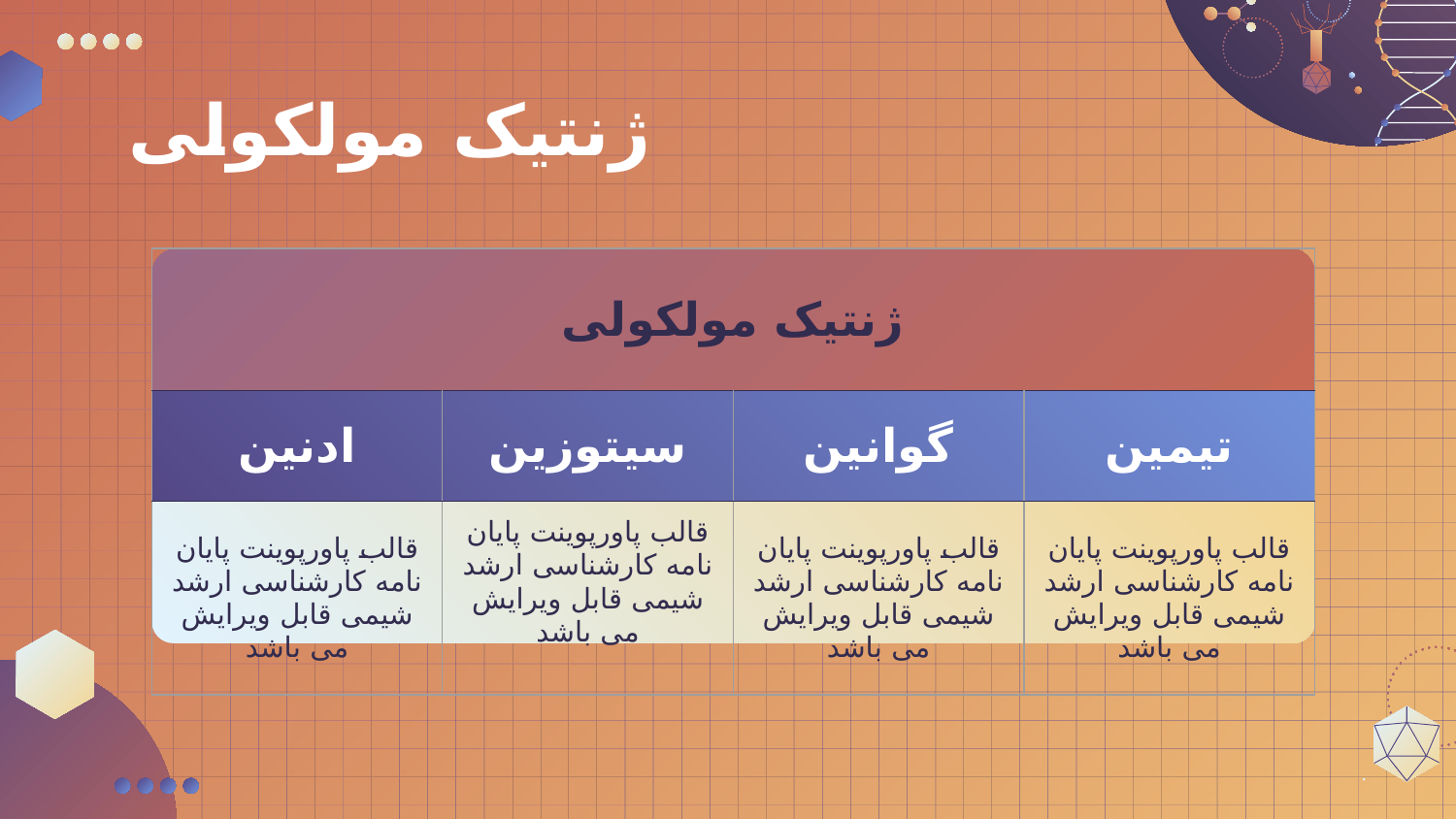

# ژنتیک مولکولی

| ژنتیک مولکولی |  |  |  |
| --- | --- | --- | --- |
| ادنین | سیتوزین | گوانین | تیمین |
| قالب پاورپوینت پایان نامه کارشناسی ارشد شیمی قابل ویرایش می باشد | قالب پاورپوینت پایان نامه کارشناسی ارشد شیمی قابل ویرایش می باشد | قالب پاورپوینت پایان نامه کارشناسی ارشد شیمی قابل ویرایش می باشد | قالب پاورپوینت پایان نامه کارشناسی ارشد شیمی قابل ویرایش می باشد |